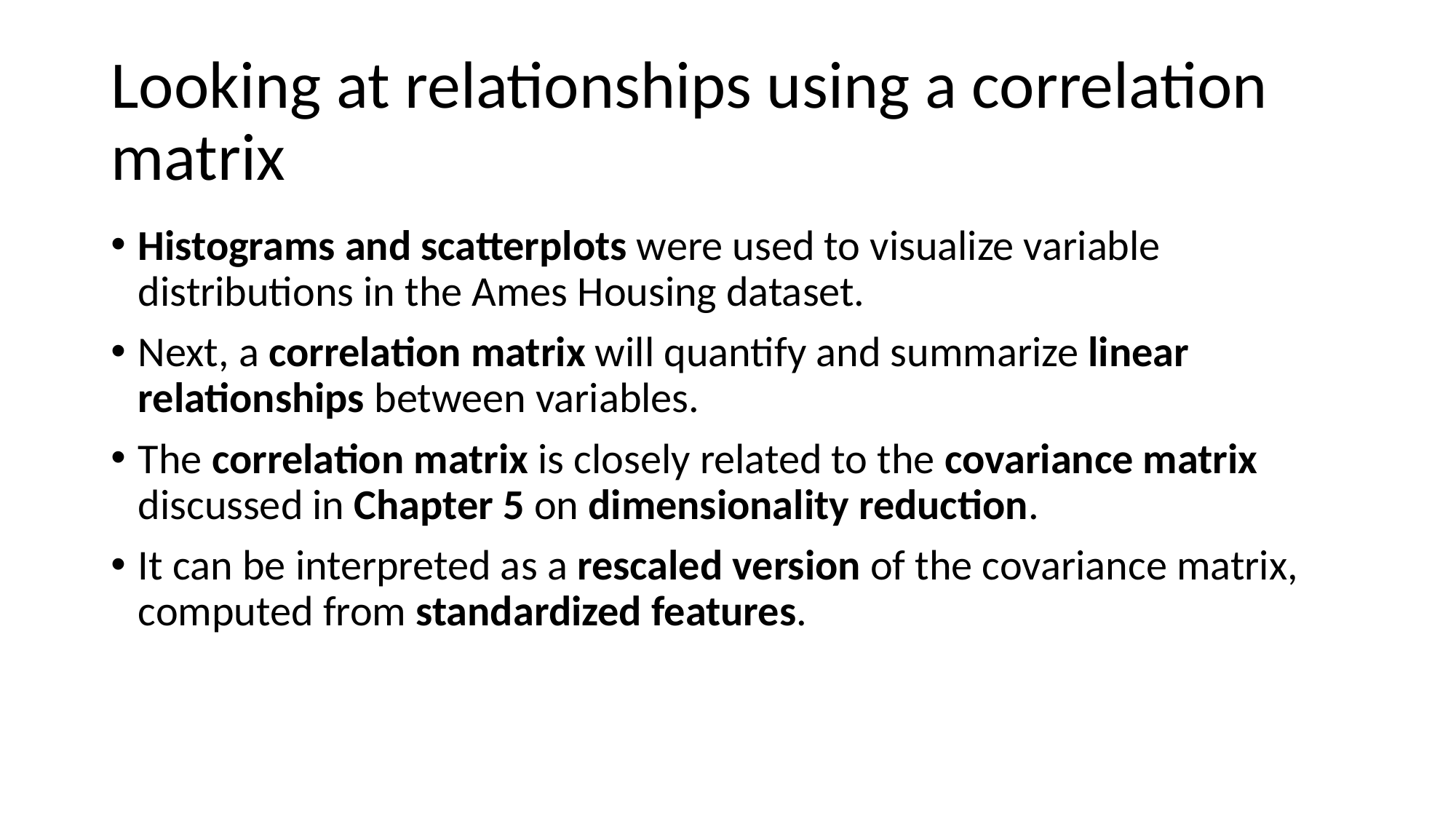

# Looking at relationships using a correlation matrix
Histograms and scatterplots were used to visualize variable distributions in the Ames Housing dataset.
Next, a correlation matrix will quantify and summarize linear relationships between variables.
The correlation matrix is closely related to the covariance matrix discussed in Chapter 5 on dimensionality reduction.
It can be interpreted as a rescaled version of the covariance matrix, computed from standardized features.